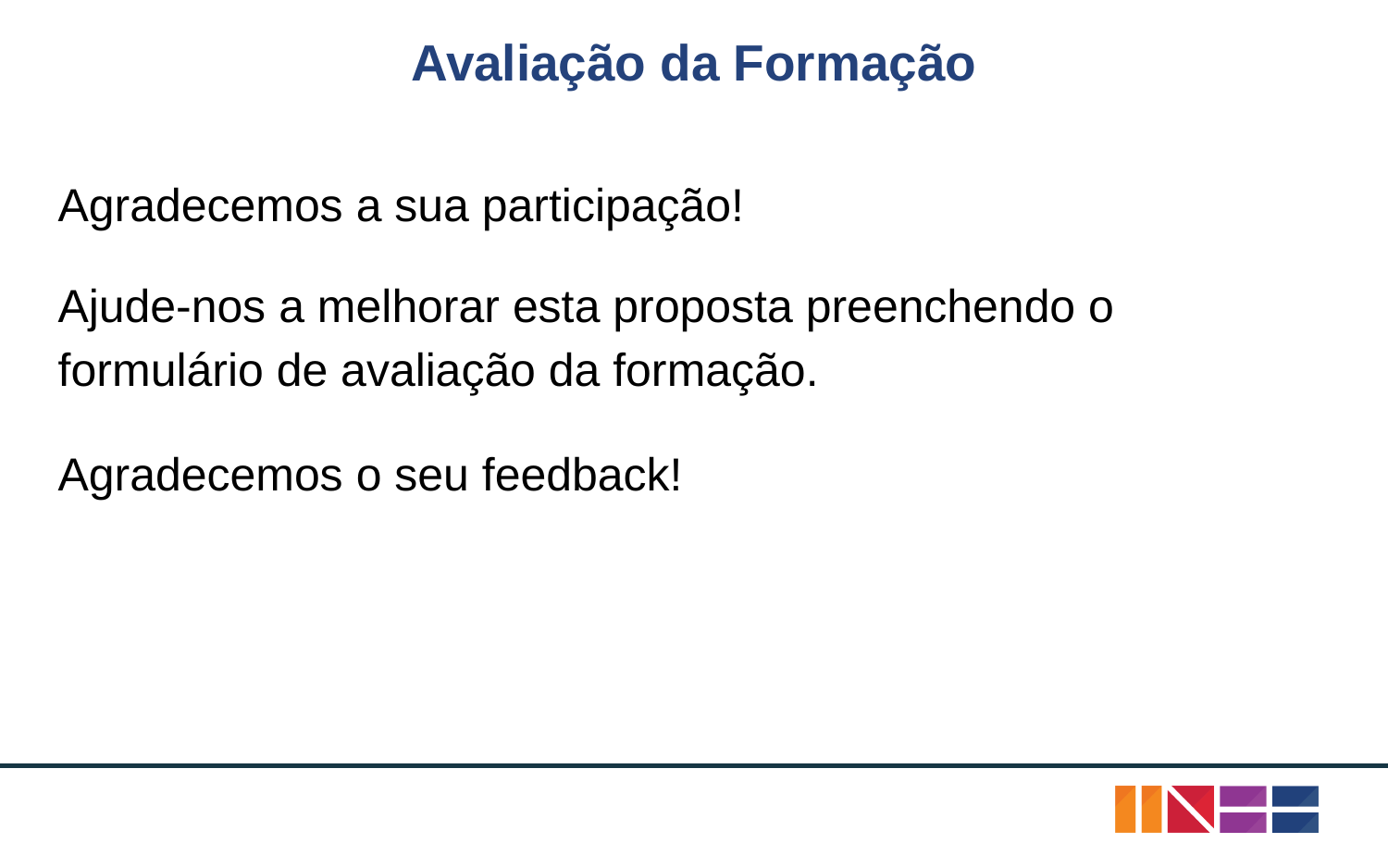

# Avaliação da Formação
Agradecemos a sua participação!

Ajude-nos a melhorar esta proposta preenchendo o formulário de avaliação da formação.

Agradecemos o seu feedback!